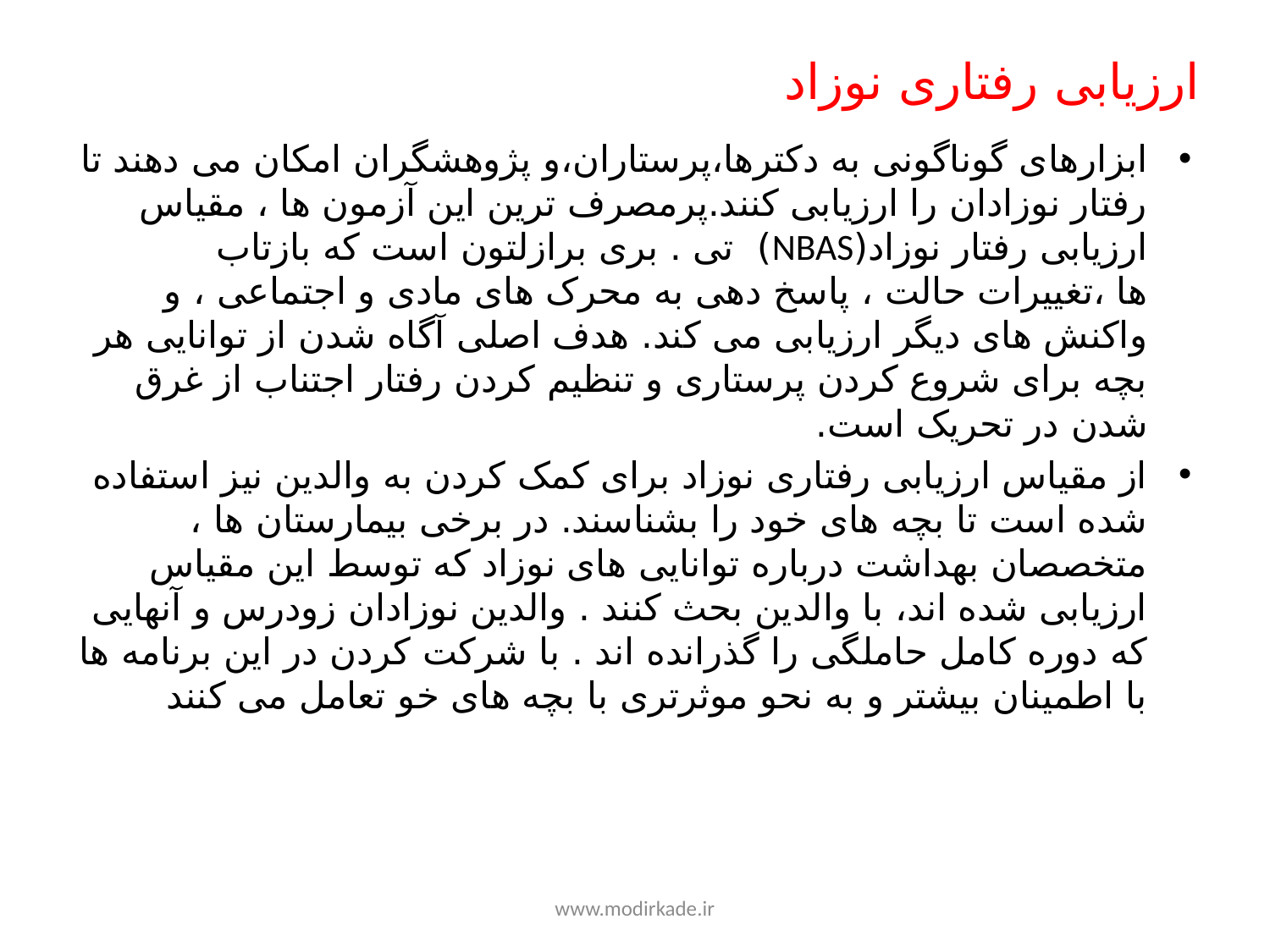

# ارزیابی رفتاری نوزاد
ابزارهای گوناگونی به دکترها،پرستاران،و پژوهشگران امکان می دهند تا رفتار نوزادان را ارزیابی کنند.پرمصرف ترین این آزمون ها ، مقیاس ارزیابی رفتار نوزاد(NBAS)  تی . بری برازلتون است که بازتاب ها ،تغییرات حالت ، پاسخ دهی به محرک های مادی و اجتماعی ، و واکنش های دیگر ارزیابی می کند. هدف اصلی آگاه شدن از توانایی هر بچه برای شروع کردن پرستاری و تنظیم کردن رفتار اجتناب از غرق شدن در تحریک است.
از مقیاس ارزیابی رفتاری نوزاد برای کمک کردن به والدین نیز استفاده شده است تا بچه های خود را بشناسند. در برخی بیمارستان ها ، متخصصان بهداشت درباره توانایی های نوزاد که توسط این مقیاس ارزیابی شده اند، با والدین بحث کنند . والدین نوزادان زودرس و آنهایی که دوره کامل حاملگی را گذرانده اند . با شرکت کردن در این برنامه ها با اطمینان بیشتر و به نحو موثرتری با بچه های خو تعامل می کنند
www.modirkade.ir